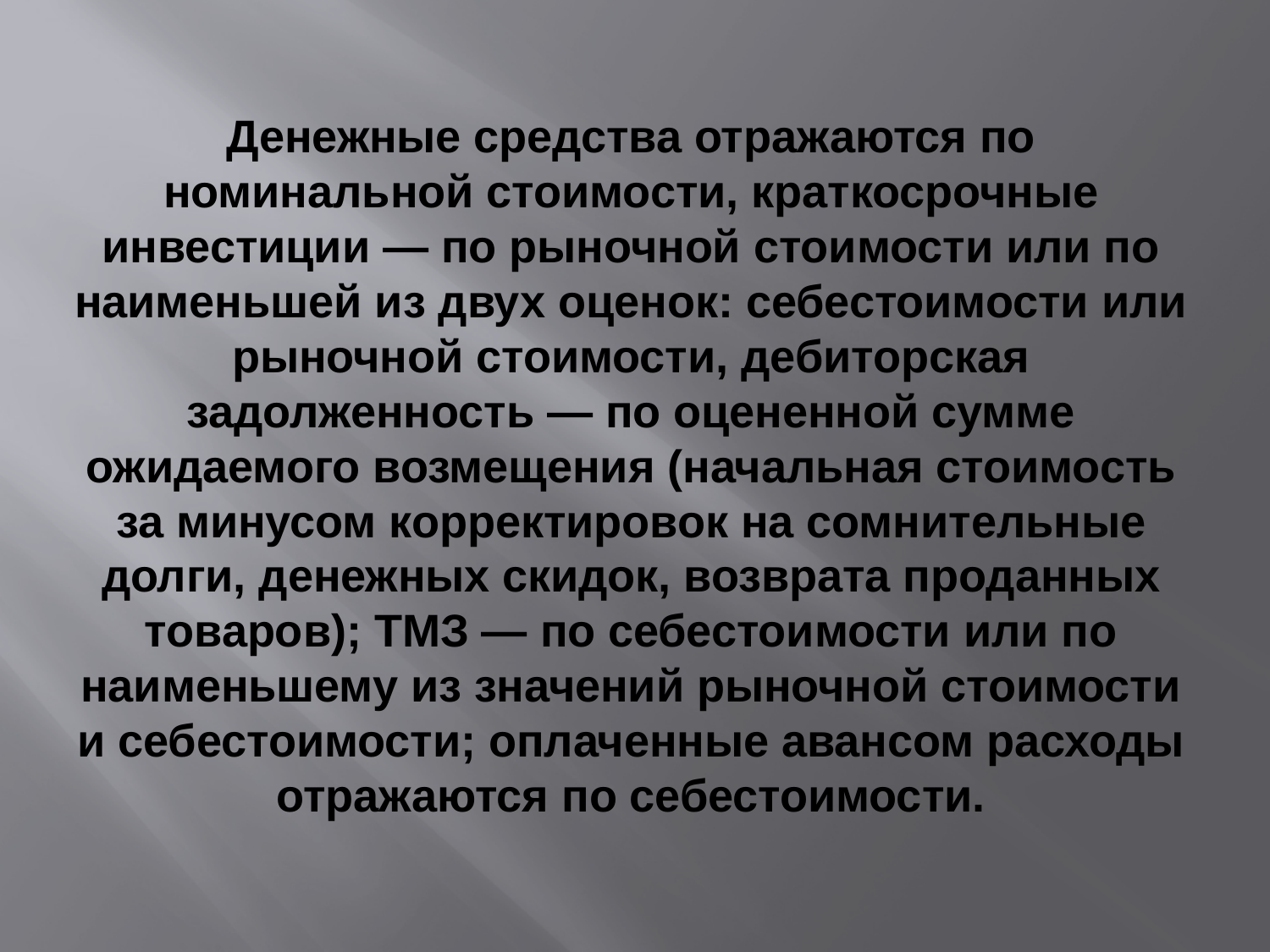

# Денежные средства отражаются по номинальной стоимости, краткосрочные инвестиции — по рыночной стоимости или по наименьшей из двух оценок: себестоимости или рыночной стоимости, дебиторская задолженность — по оцененной сумме ожидаемого возмещения (начальная стоимость за минусом корректировок на сомнительные долги, денежных скидок, возврата проданных товаров); ТМЗ — по себестоимости или по наименьшему из значений рыночной стоимости и себестоимости; оплаченные авансом расходы отражаются по себестоимости.